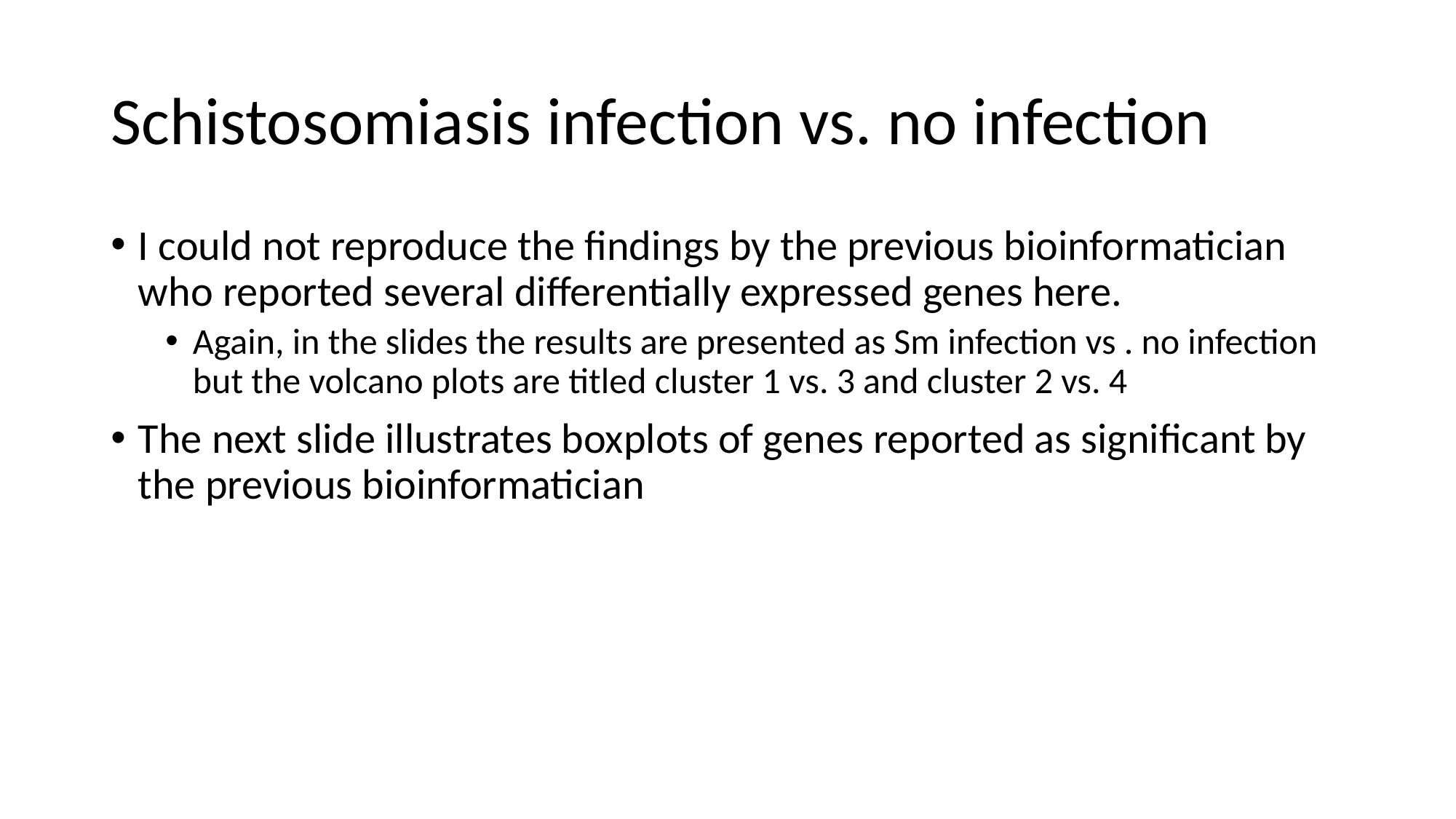

# Schistosomiasis infection vs. no infection
I could not reproduce the findings by the previous bioinformatician who reported several differentially expressed genes here.
Again, in the slides the results are presented as Sm infection vs . no infection but the volcano plots are titled cluster 1 vs. 3 and cluster 2 vs. 4
The next slide illustrates boxplots of genes reported as significant by the previous bioinformatician